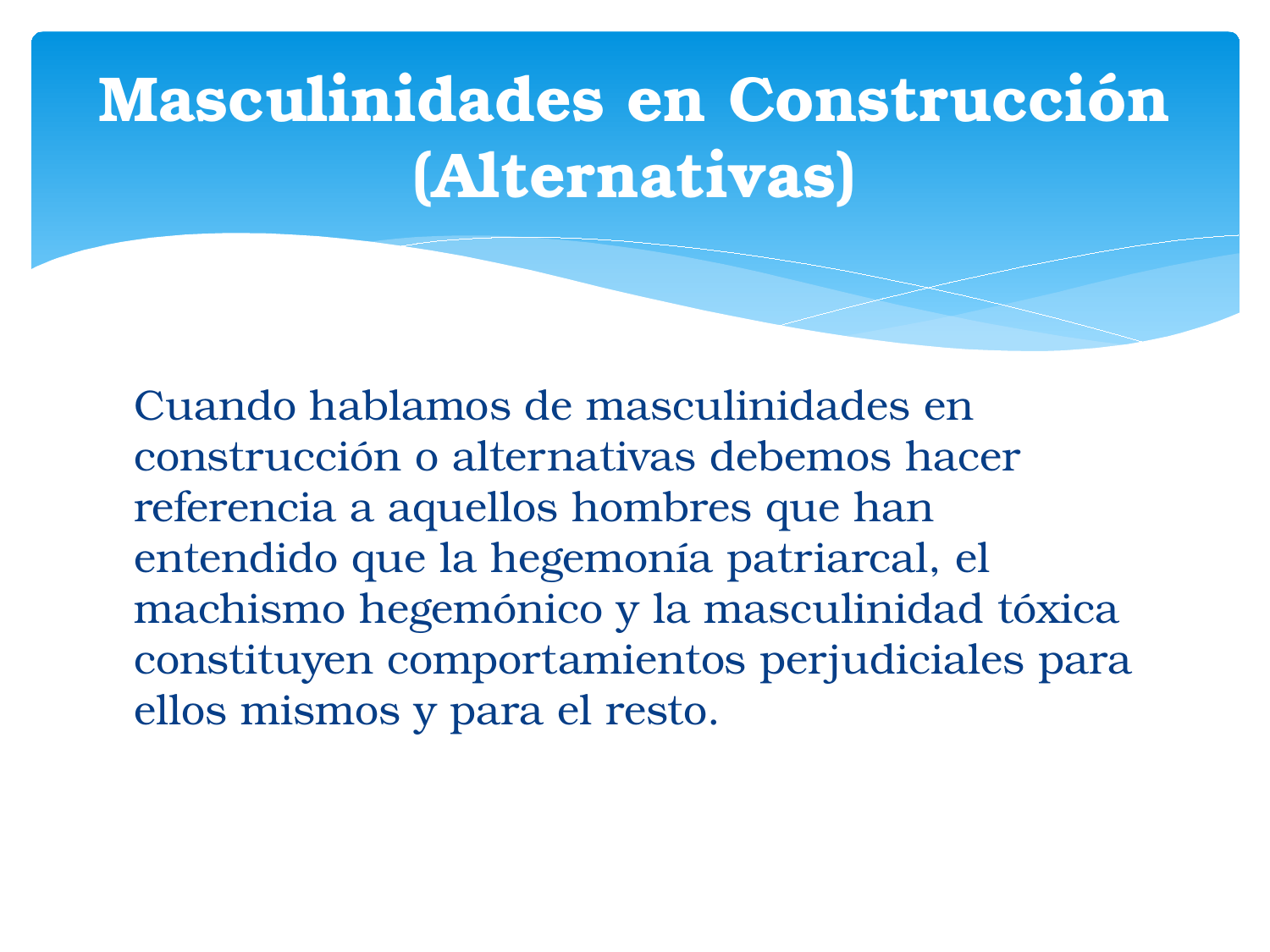

# Masculinidades en Construcción (Alternativas)
Cuando hablamos de masculinidades en construcción o alternativas debemos hacer referencia a aquellos hombres que han entendido que la hegemonía patriarcal, el machismo hegemónico y la masculinidad tóxica constituyen comportamientos perjudiciales para ellos mismos y para el resto.